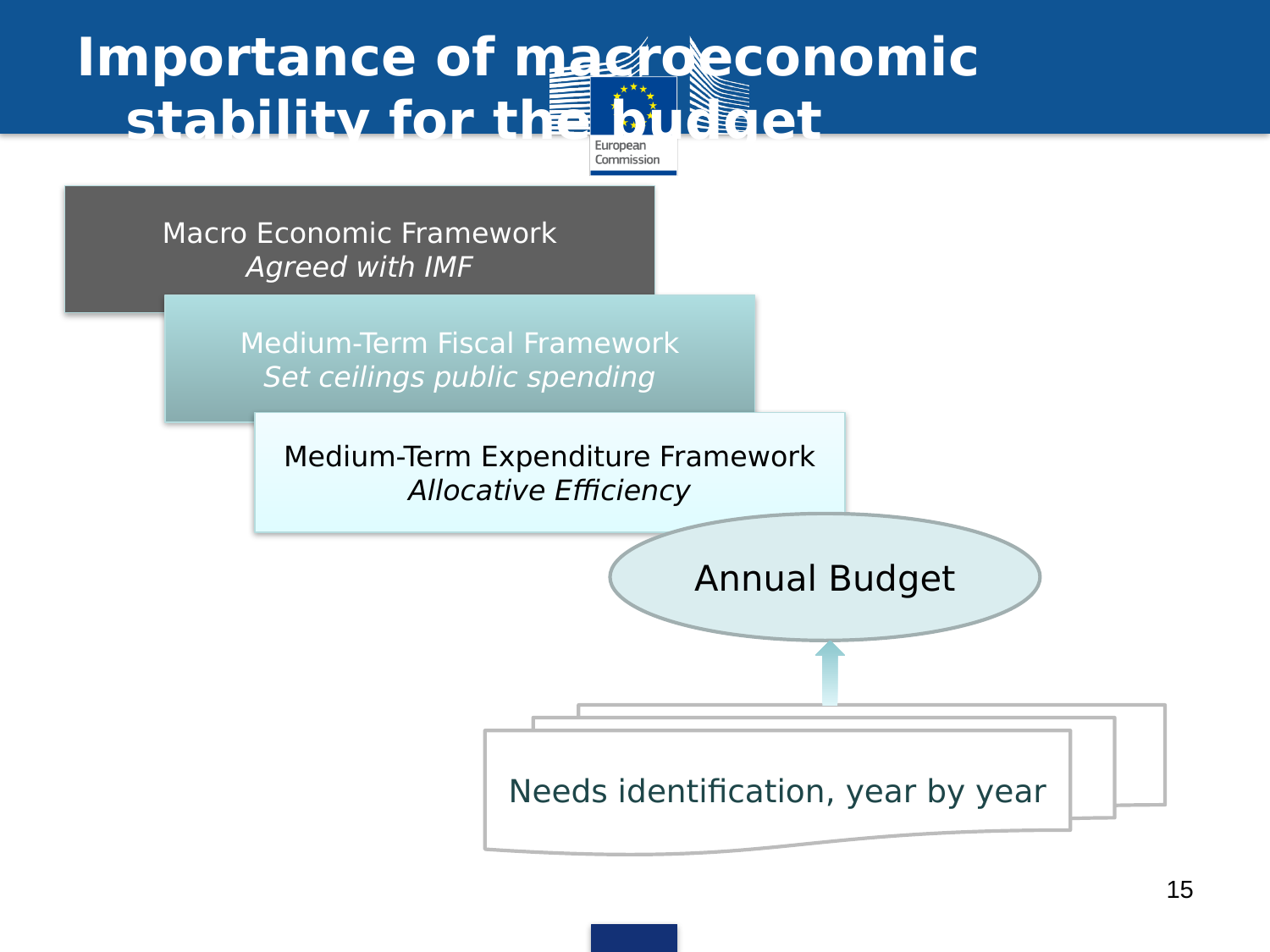

# Importance of macroeconomic stability for the budget
Macro Economic Framework
Agreed with IMF
Medium-Term Fiscal Framework
Set ceilings public spending
Medium-Term Expenditure Framework
Allocative Efficiency
Annual Budget

Needs identification, year by year

15